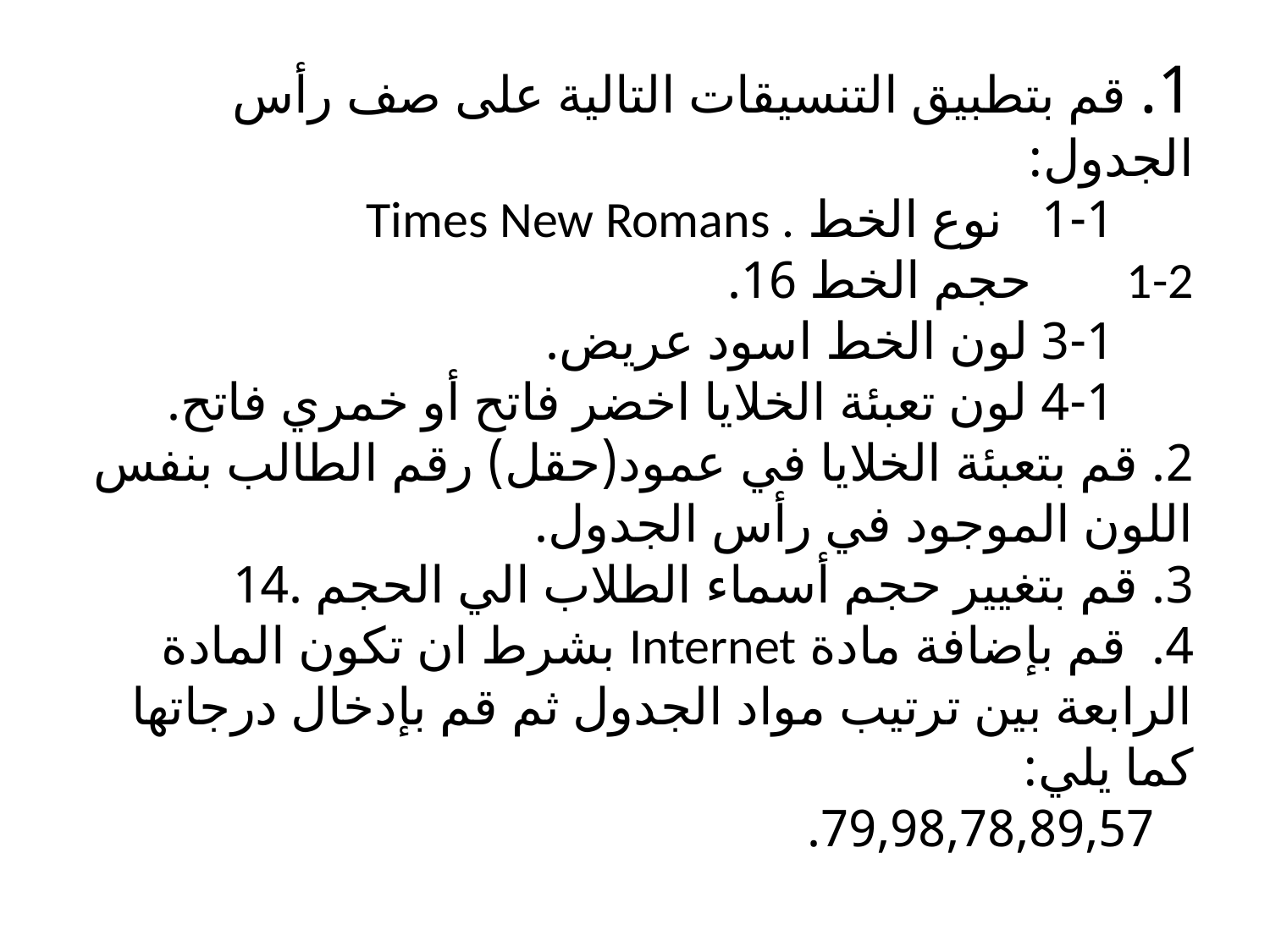

# 1. قم بتطبيق التنسيقات التالية على صف رأس الجدول: 1-1   نوع الخط Times New Romans . 1-2  حجم الخط 16. 1-3 لون الخط اسود عريض. 1-4 لون تعبئة الخلايا اخضر فاتح أو خمري فاتح. 2. قم بتعبئة الخلايا في عمود(حقل) رقم الطالب بنفس اللون الموجود في رأس الجدول. 3. قم بتغيير حجم أسماء الطلاب الي الحجم 14. 4.  قم بإضافة مادة Internet بشرط ان تكون المادة الرابعة بين ترتيب مواد الجدول ثم قم بإدخال درجاتها كما يلي: 79,98,78,89,57.